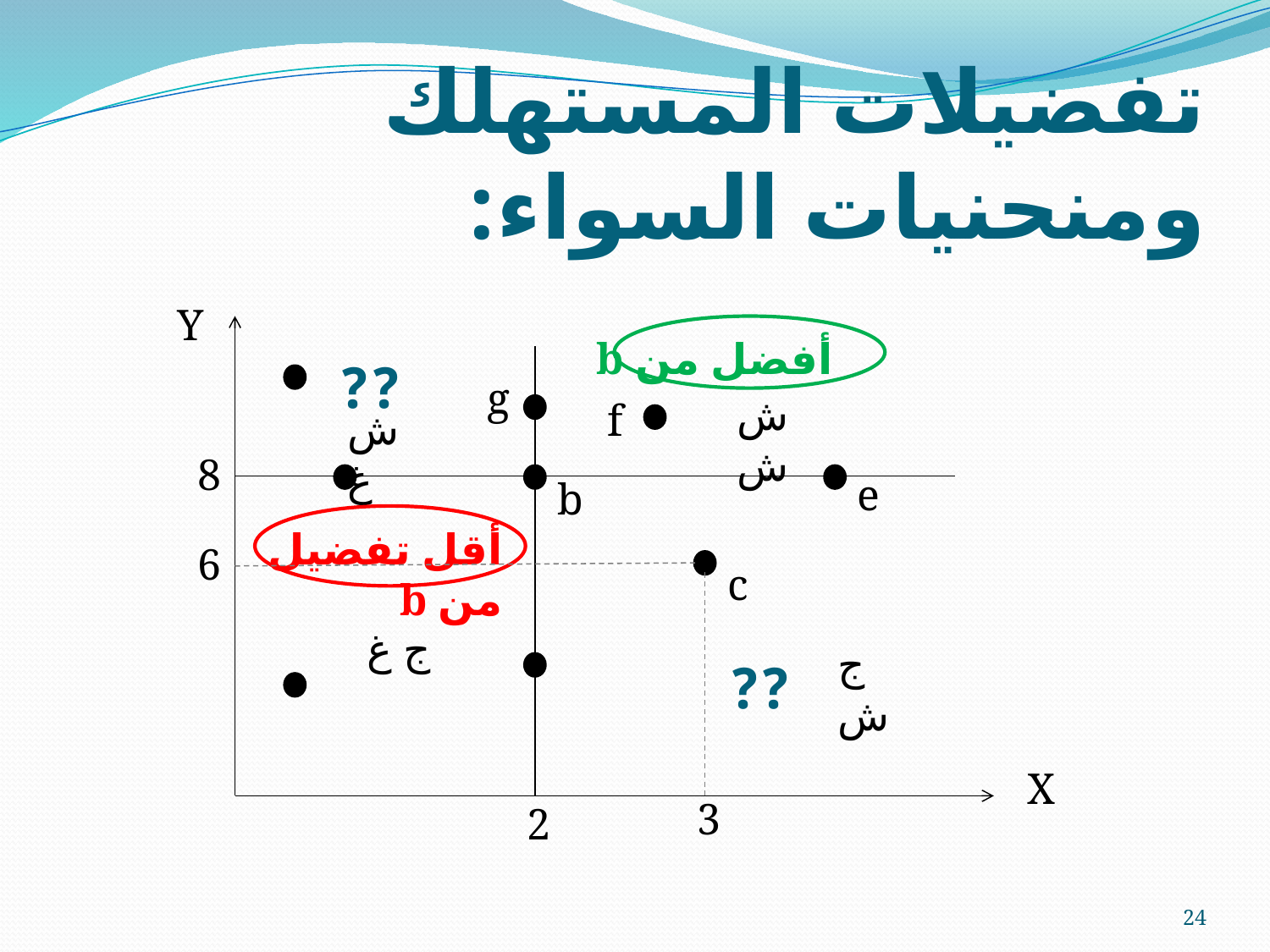

# تفضيلات المستهلك ومنحنيات السواء:

Y

أفضل من b
??

g
ش ش
f
ش غ

8
e

b

أقل تفضيل من b
6

c
ج غ
ج ش
??

X
3
2
24